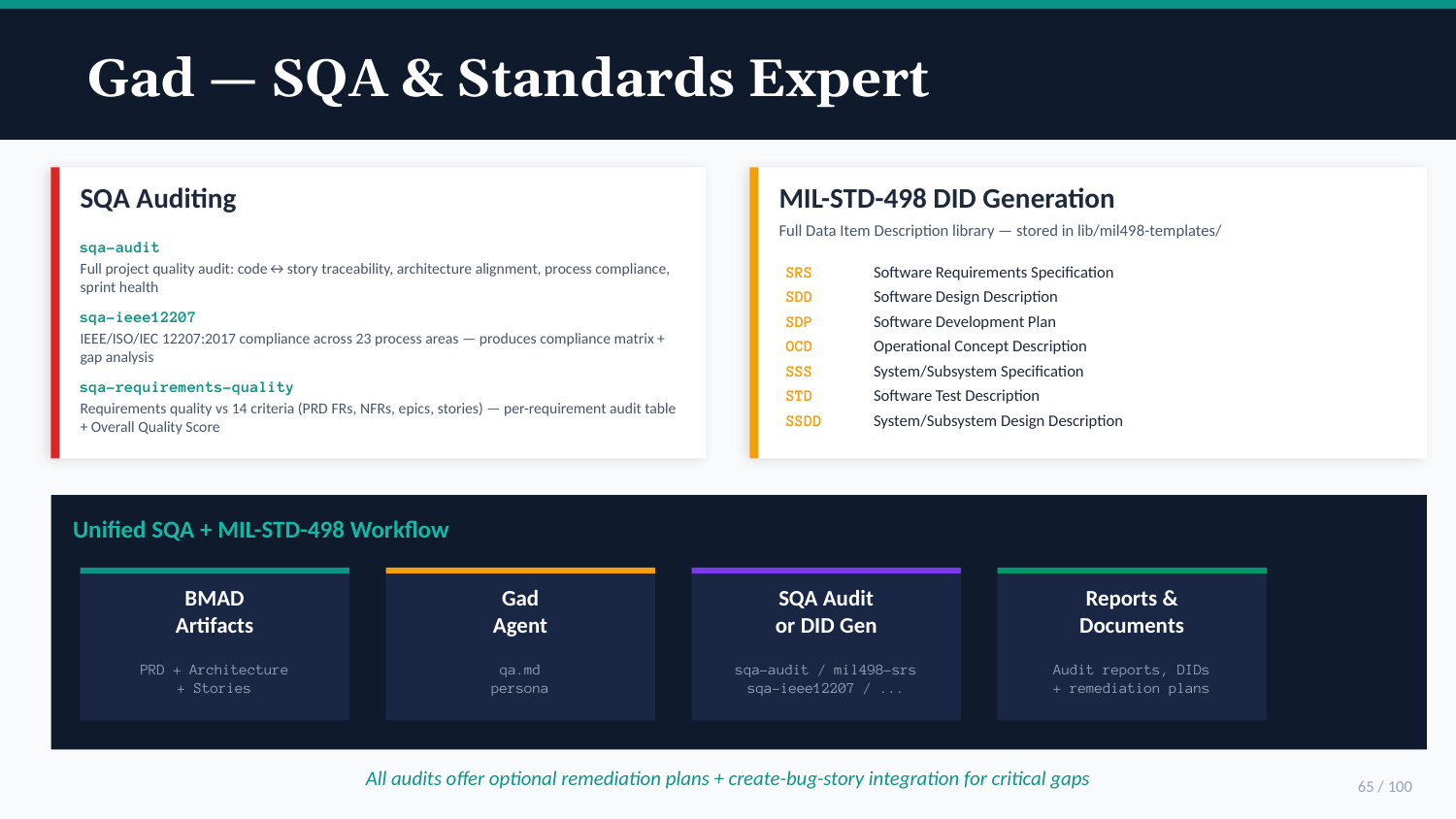

Gad — SQA & Standards Expert

SQA Auditing
MIL-STD-498 DID Generation
Full Data Item Description library — stored in lib/mil498-templates/
sqa-audit
Full project quality audit: code↔story traceability, architecture alignment, process compliance, sprint health
SRS
Software Requirements Specification
SDD
Software Design Description
sqa-ieee12207
SDP
Software Development Plan
IEEE/ISO/IEC 12207:2017 compliance across 23 process areas — produces compliance matrix + gap analysis
OCD
Operational Concept Description
SSS
System/Subsystem Specification
sqa-requirements-quality
STD
Software Test Description
Requirements quality vs 14 criteria (PRD FRs, NFRs, epics, stories) — per-requirement audit table + Overall Quality Score
SSDD
System/Subsystem Design Description

Unified SQA + MIL-STD-498 Workflow

BMAD
Artifacts
Gad
Agent
SQA Audit
or DID Gen
Reports &
Documents
▶
▶
▶
PRD + Architecture
+ Stories
qa.md
persona
sqa-audit / mil498-srs
sqa-ieee12207 / ...
Audit reports, DIDs
+ remediation plans
All audits offer optional remediation plans + create-bug-story integration for critical gaps
65 / 100